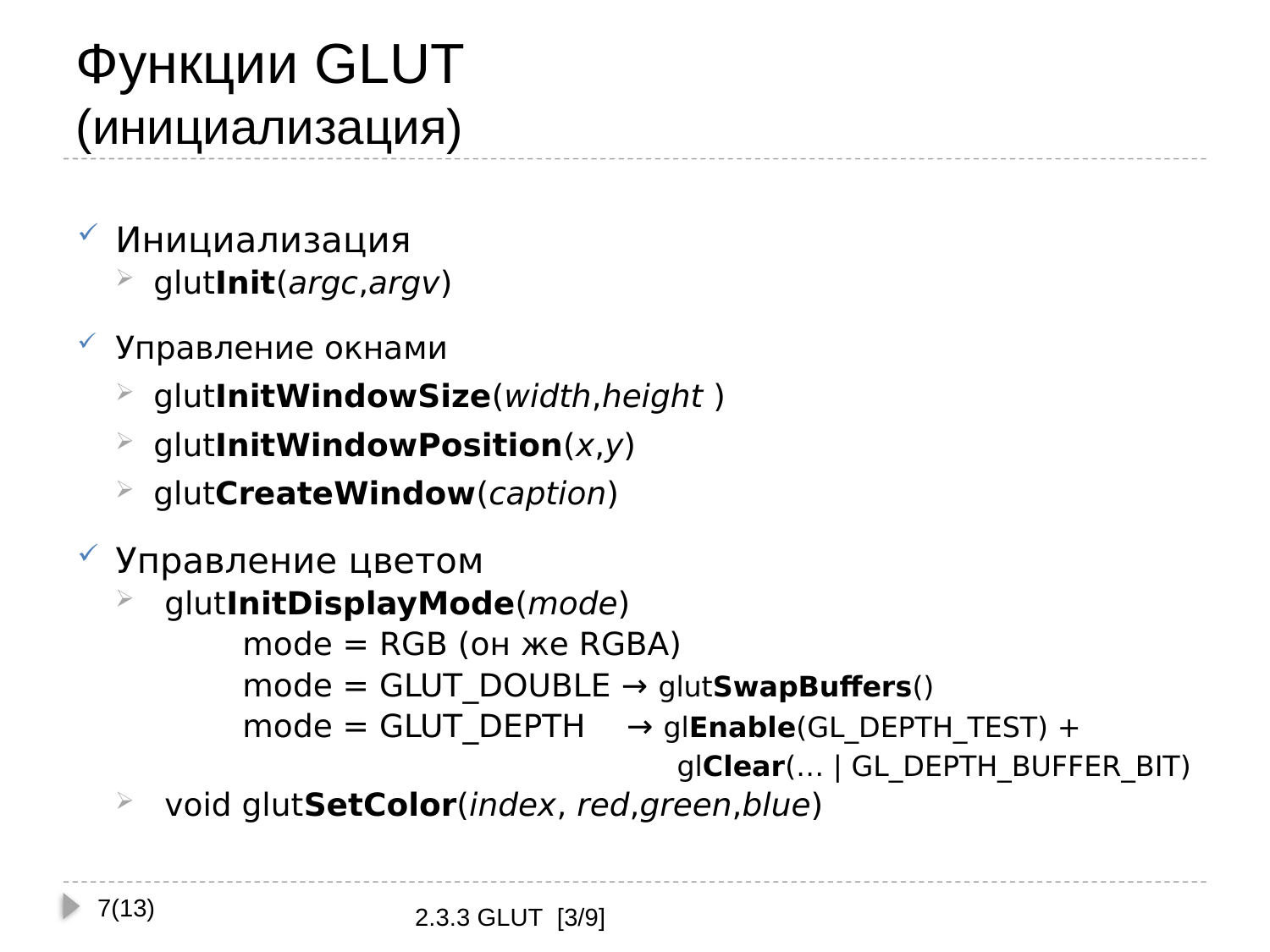

# Функции GLUT (инициализация)

Инициализация
glutInit(argc,argv)

Управление окнами
glutInitWindowSize(width,height )
glutInitWindowPosition(x,y)
glutCreateWindow(caption)

Управление цветом
 glutInitDisplayMode(mode)
		mode = RGB (он же RGBA)
		mode = GLUT_DOUBLE → glutSwapBuffers()
		mode = GLUT_DEPTH    → glEnable(GL_DEPTH_TEST) +
					      glClear(… | GL_DEPTH_BUFFER_BIT)
 void glutSetColor(index, red,green,blue)

7(13)
2.3.3 GLUT  [3/9]